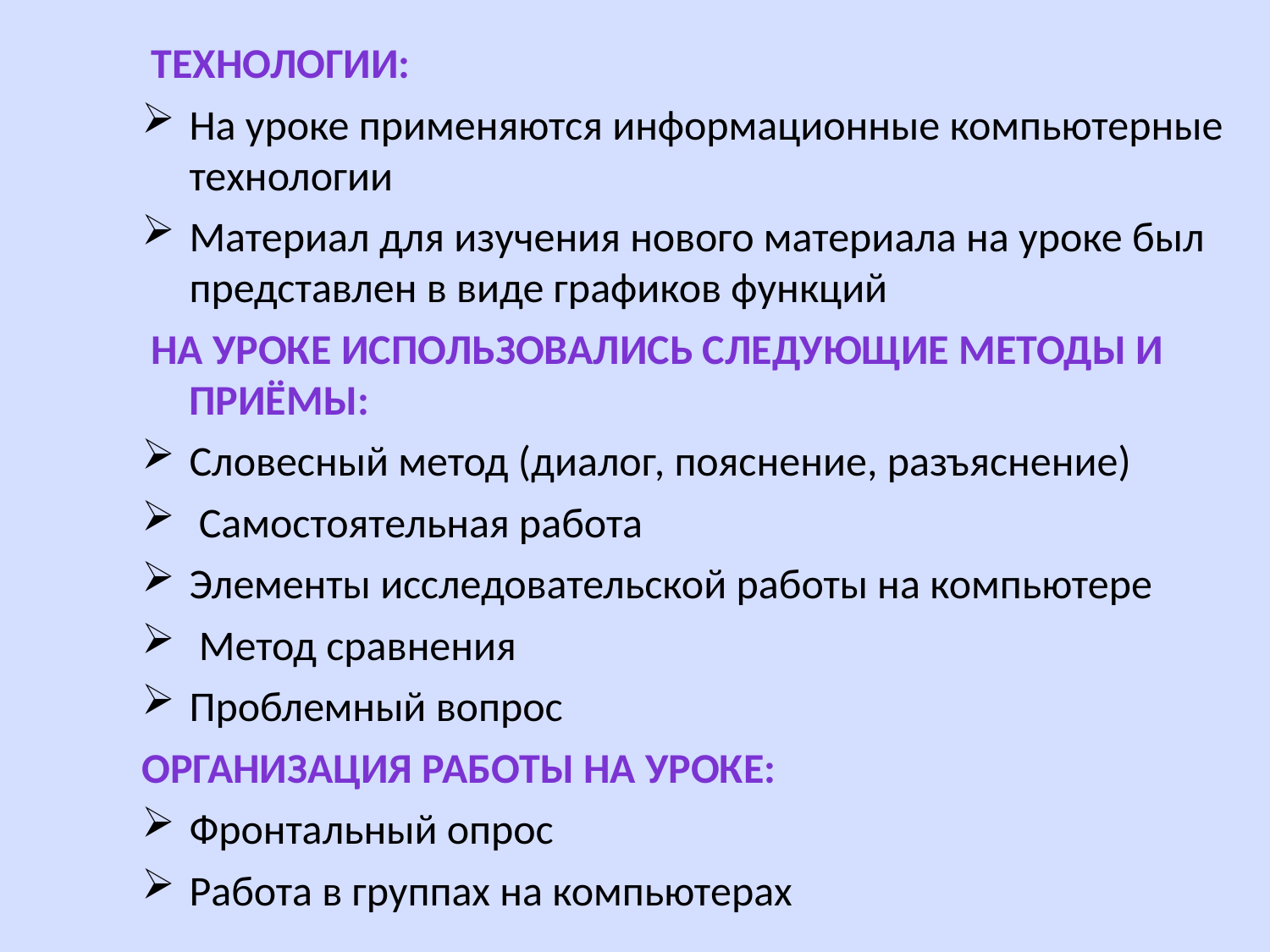

Технологии:
На уроке применяются информационные компьютерные технологии
Материал для изучения нового материала на уроке был представлен в виде графиков функций
 На уроке использовались следующие методы и приёмы:
Словесный метод (диалог, пояснение, разъяснение)
 Самостоятельная работа
Элементы исследовательской работы на компьютере
 Метод сравнения
Проблемный вопрос
Организация работы на уроке:
Фронтальный опрос
Работа в группах на компьютерах